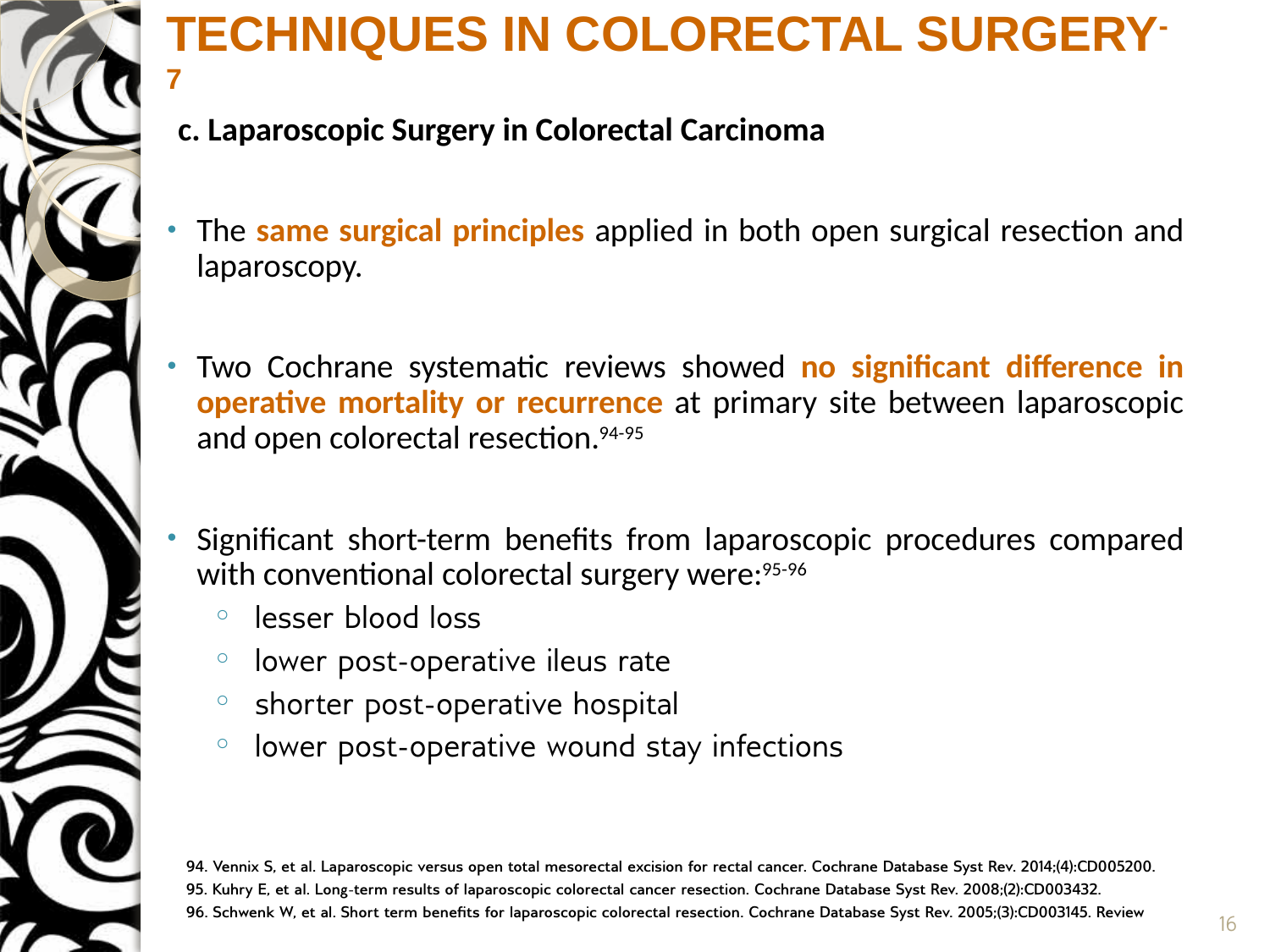

# TECHNIQUES IN COLORECTAL SURGERY-7
c. Laparoscopic Surgery in Colorectal Carcinoma

The same surgical principles applied in both open surgical resection and laparoscopy.

Two Cochrane systematic reviews showed no significant difference in operative mortality or recurrence at primary site between laparoscopic and open colorectal resection.94-95

Significant short-term benefits from laparoscopic procedures compared with conventional colorectal surgery were:95-96
lesser blood loss
lower post-operative ileus rate
shorter post-operative hospital
lower post-operative wound stay infections
94. Vennix S, et al. Laparoscopic versus open total mesorectal excision for rectal cancer. Cochrane Database Syst Rev. 2014;(4):CD005200.
95. Kuhry E, et al. Long-term results of laparoscopic colorectal cancer resection. Cochrane Database Syst Rev. 2008;(2):CD003432.
96. Schwenk W, et al. Short term benefits for laparoscopic colorectal resection. Cochrane Database Syst Rev. 2005;(3):CD003145. Review
16